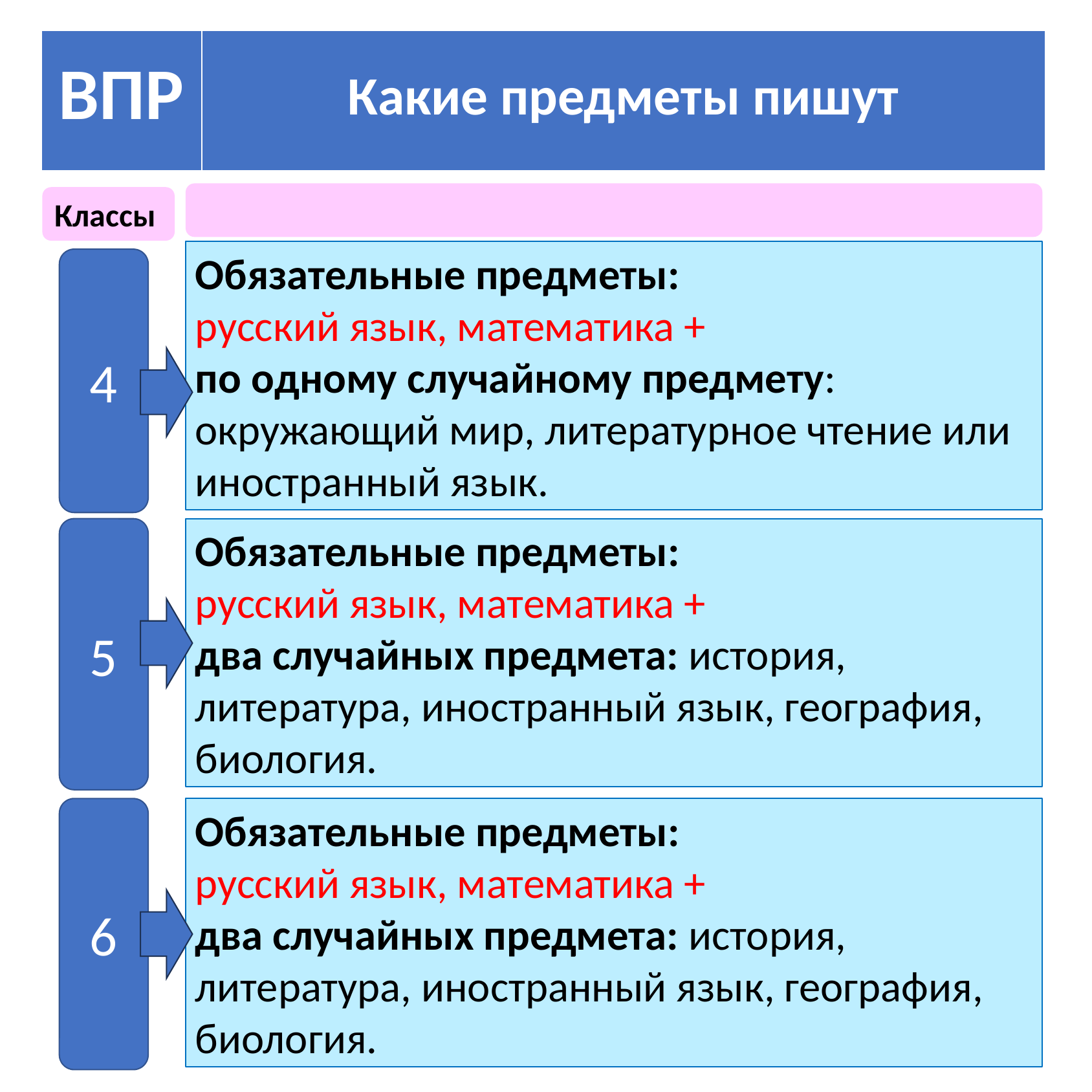

#
| ВПР | Какие предметы пишут |
| --- | --- |

Классы
Обязательные предметы:
русский язык, математика +
по одному случайному предмету: окружающий мир, литературное чтение или иностранный язык.
4

5
Обязательные предметы:
русский язык, математика +
два случайных предмета: история, литература, иностранный язык, география, биология.

6
Обязательные предметы:
русский язык, математика +
два случайных предмета: история, литература, иностранный язык, география, биология.